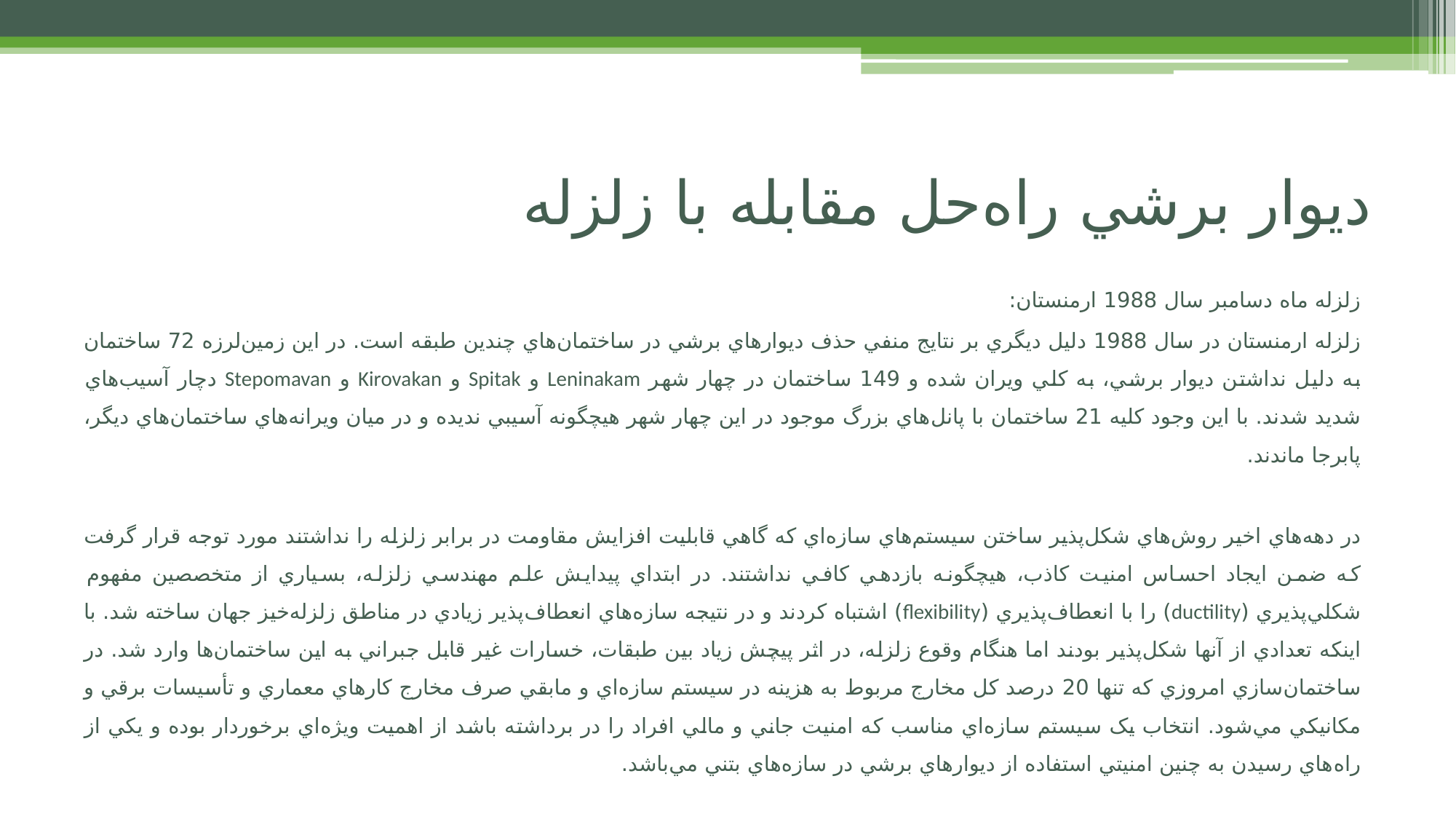

# ديوار برشي راه‌حل مقابله با زلزله
زلزله ماه دسامبر سال 1988 ارمنستان:
زلزله ارمنستان در سال 1988 دليل ديگري بر نتايج منفي حذف ديوارهاي برشي در ساختمان‌هاي چندين طبقه است. در اين زمين‌لرزه 72 ساختمان به دليل نداشتن ديوار برشي، به کلي ويران شده و 149 ساختمان در چهار شهر Leninakam و Spitak و Kirovakan و Stepomavan دچار آسيب‌هاي شديد شدند. با اين وجود کليه 21 ساختمان با پانل‌هاي بزرگ موجود در اين چهار شهر هيچگونه آسيبي نديده و در ميان ويرانه‌هاي ساختمان‌هاي ديگر، پابرجا ماندند.

در دهه‌هاي اخير روش‌هاي شکل‌پذير ساختن سيستم‌هاي سازه‌اي که گاهي قابليت افزايش مقاومت در برابر زلزله را نداشتند مورد توجه قرار گرفت که ضمن ايجاد احساس امنيت کاذب، هيچگونه بازدهي کافي نداشتند. در ابتداي پيدايش علم مهندسي زلزله، بسياري از متخصصين مفهوم شکلي‌پذيري (ductility) را با انعطاف‌پذيري (flexibility) اشتباه کردند و در نتيجه سازه‌هاي انعطاف‌پذير زيادي در مناطق زلزله‌خيز جهان ساخته شد. با اينکه تعدادي از آنها شکل‌پذير بودند اما هنگام وقوع زلزله، در اثر پيچش زياد بين طبقات، خسارات غير قابل جبراني به اين ساختمان‌ها وارد شد. در ساختمان‌سازي امروزي که تنها 20 درصد کل مخارج مربوط به هزينه در سيستم سازه‌اي و مابقي صرف مخارج کارهاي معماري و تأسيسات برقي و مکانيکي مي‌شود. انتخاب يک سيستم سازه‌اي مناسب که امنيت جاني و مالي افراد را در برداشته باشد از اهميت ويژه‌اي برخوردار بوده و يکي از راه‌هاي رسيدن به چنين امنيتي استفاده از ديوارهاي برشي در سازه‌هاي بتني مي‌باشد.